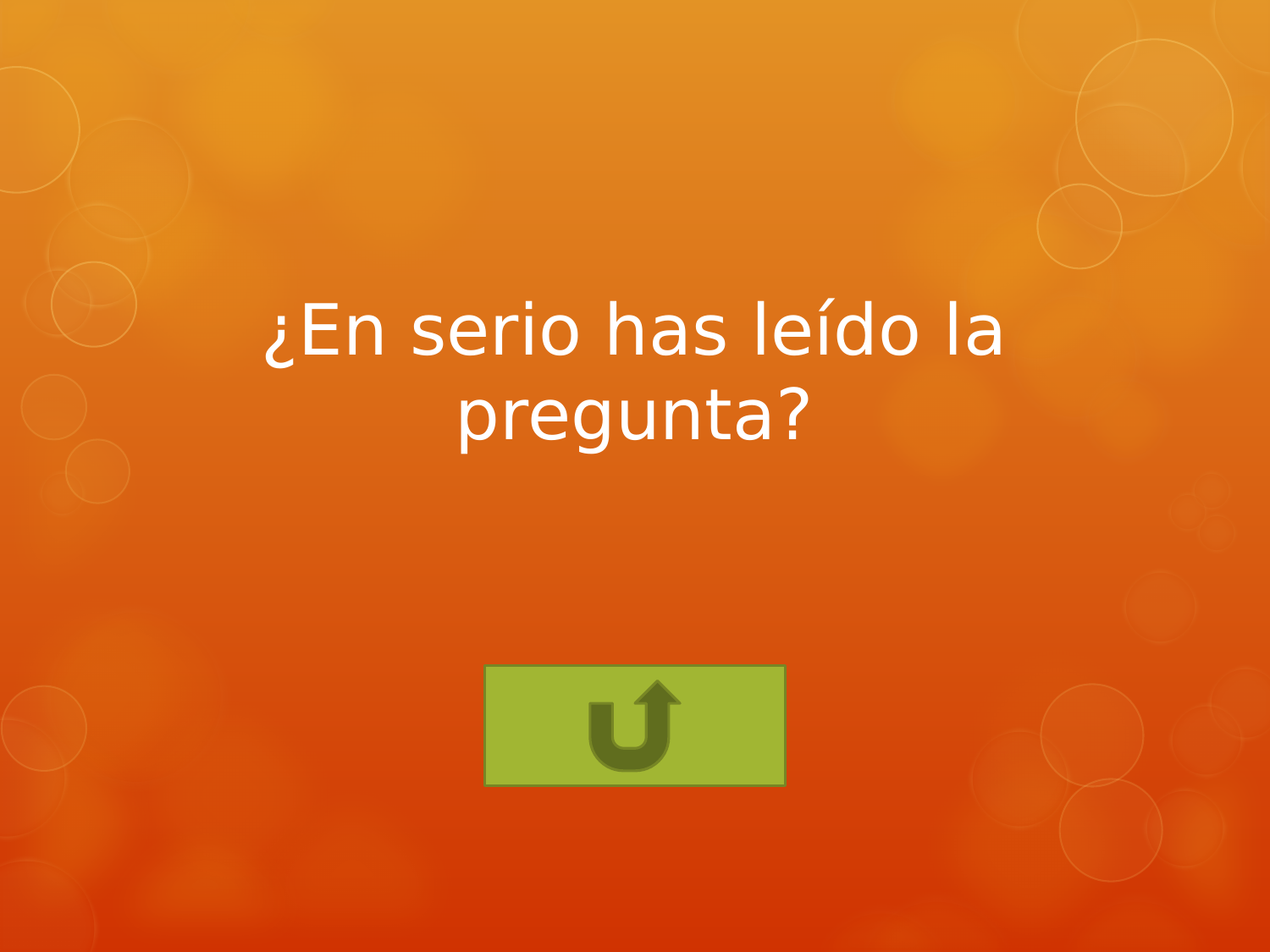

# ¿En serio has leído la pregunta?